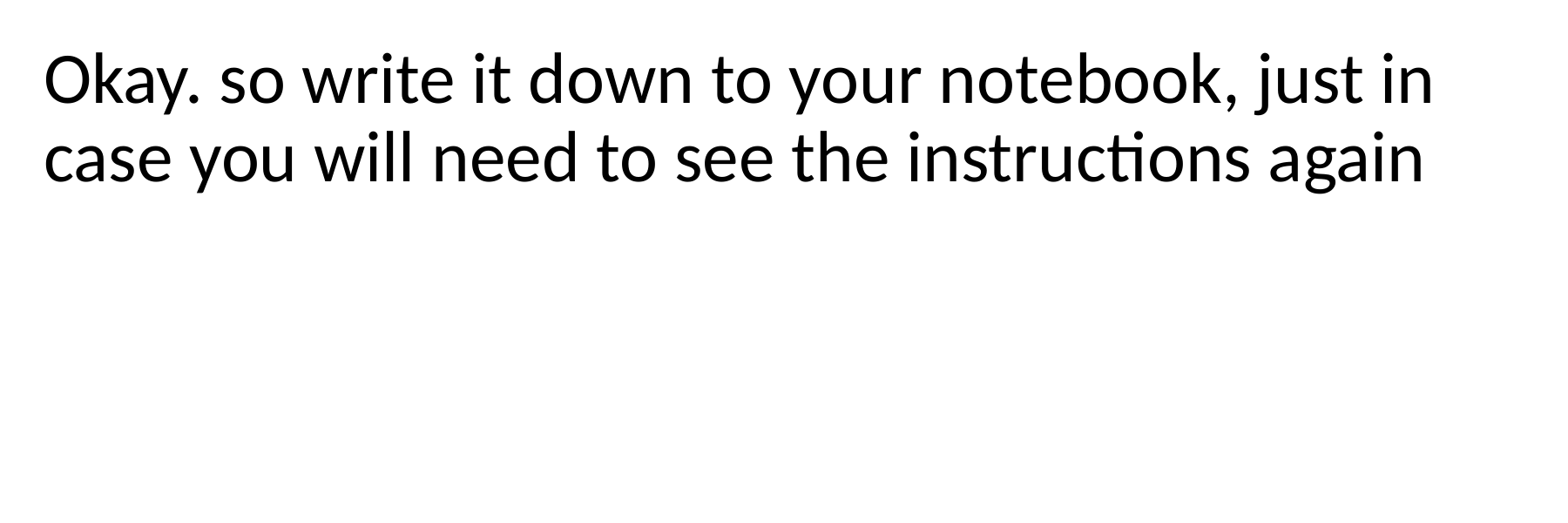

Okay. so write it down to your notebook, just in case you will need to see the instructions again